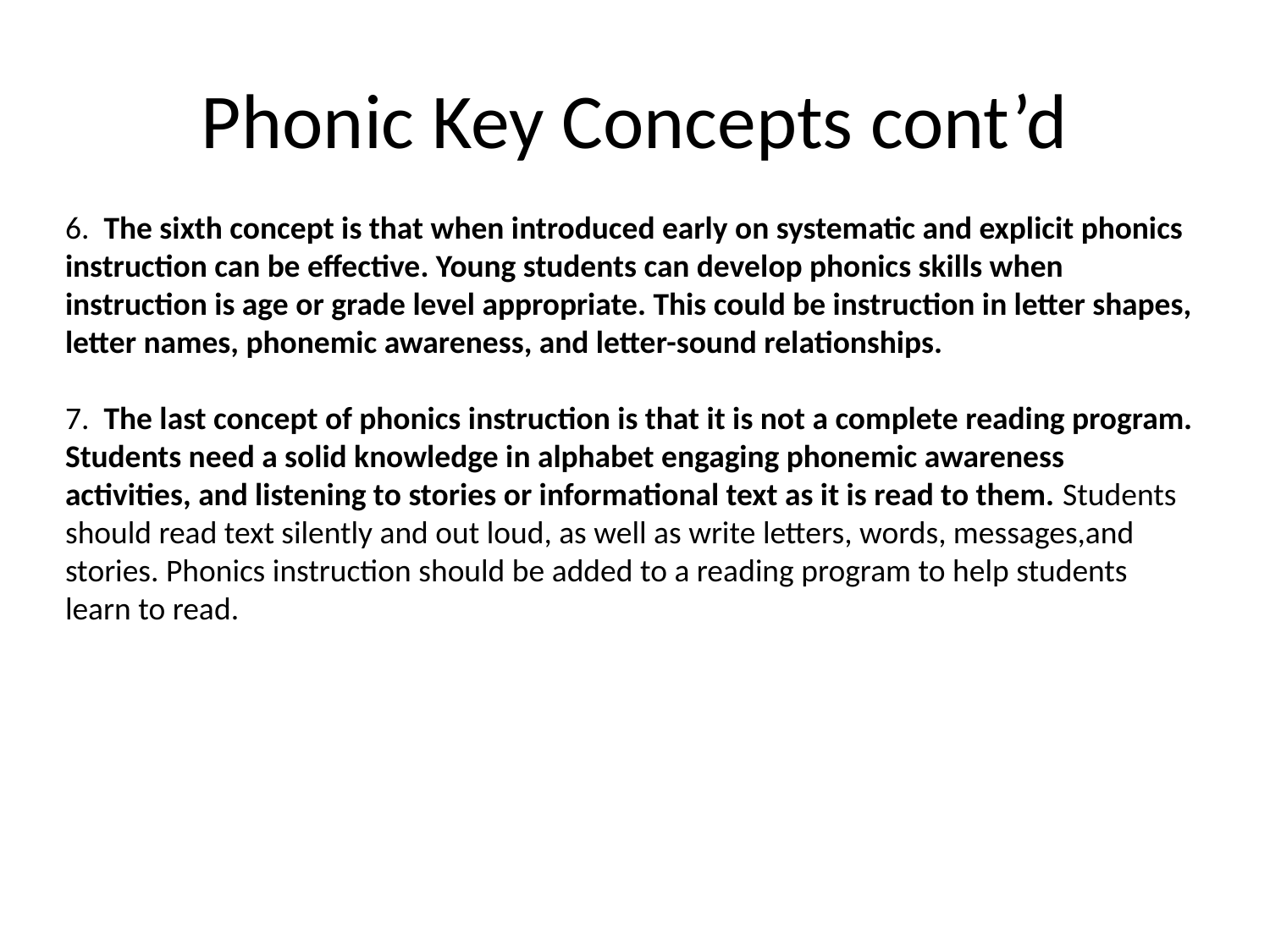

# Phonic Key Concepts cont’d
6.  The sixth concept is that when introduced early on systematic and explicit phonics instruction can be effective. Young students can develop phonics skills when instruction is age or grade level appropriate. This could be instruction in letter shapes, letter names, phonemic awareness, and letter-sound relationships.
7.  The last concept of phonics instruction is that it is not a complete reading program. Students need a solid knowledge in alphabet engaging phonemic awareness activities, and listening to stories or informational text as it is read to them. Students should read text silently and out loud, as well as write letters, words, messages,and stories. Phonics instruction should be added to a reading program to help students learn to read.